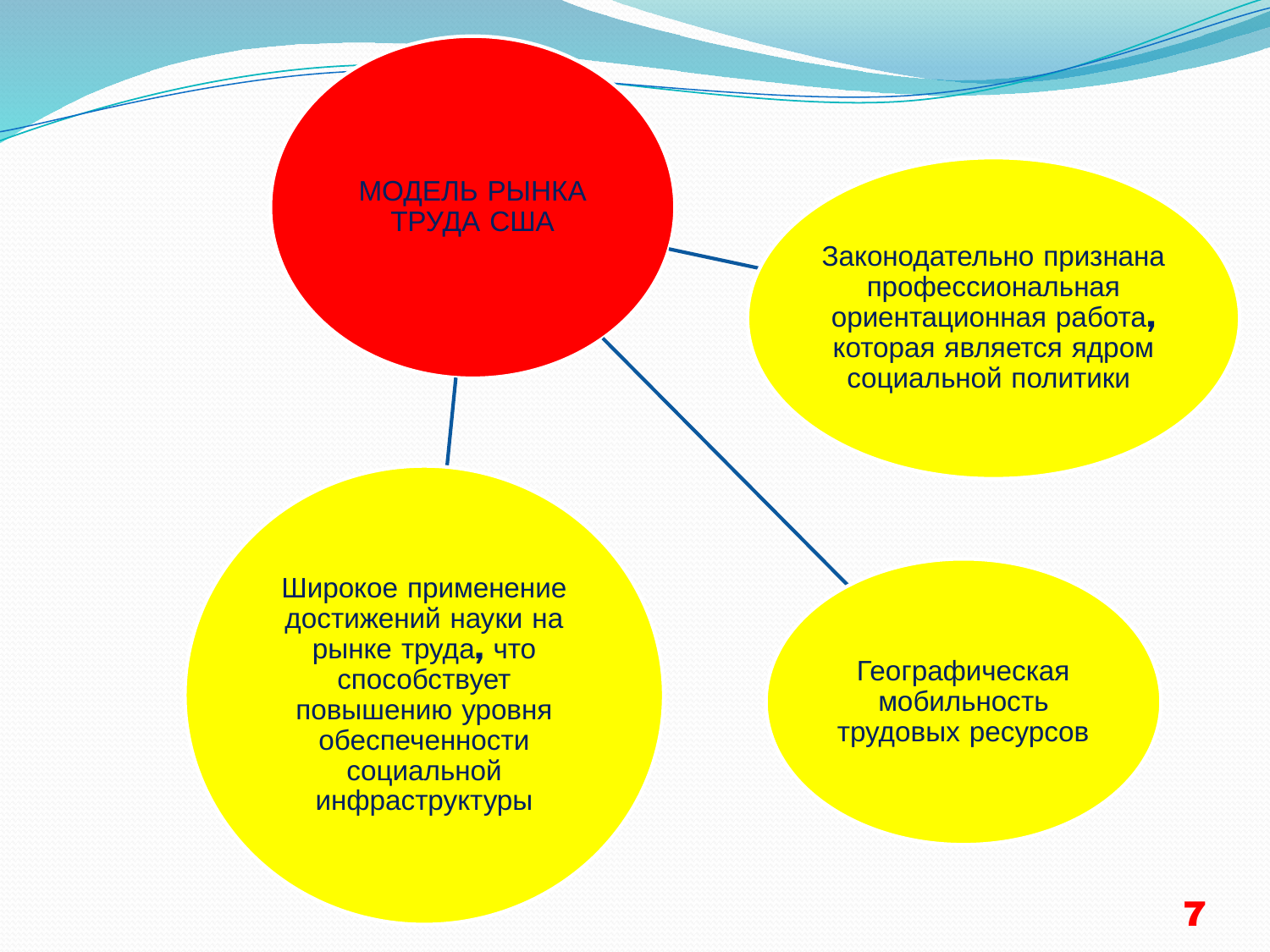

МОДЕЛЬ РЫНКА ТРУДА США

Законодательно признана профессиональная ориентационная работа, которая является ядром социальной политики

Географическая мобильность трудовых ресурсов

Широкое применение достижений науки на рынке труда, что способствует повышению уровня обеспеченности социальной инфраструктуры

7